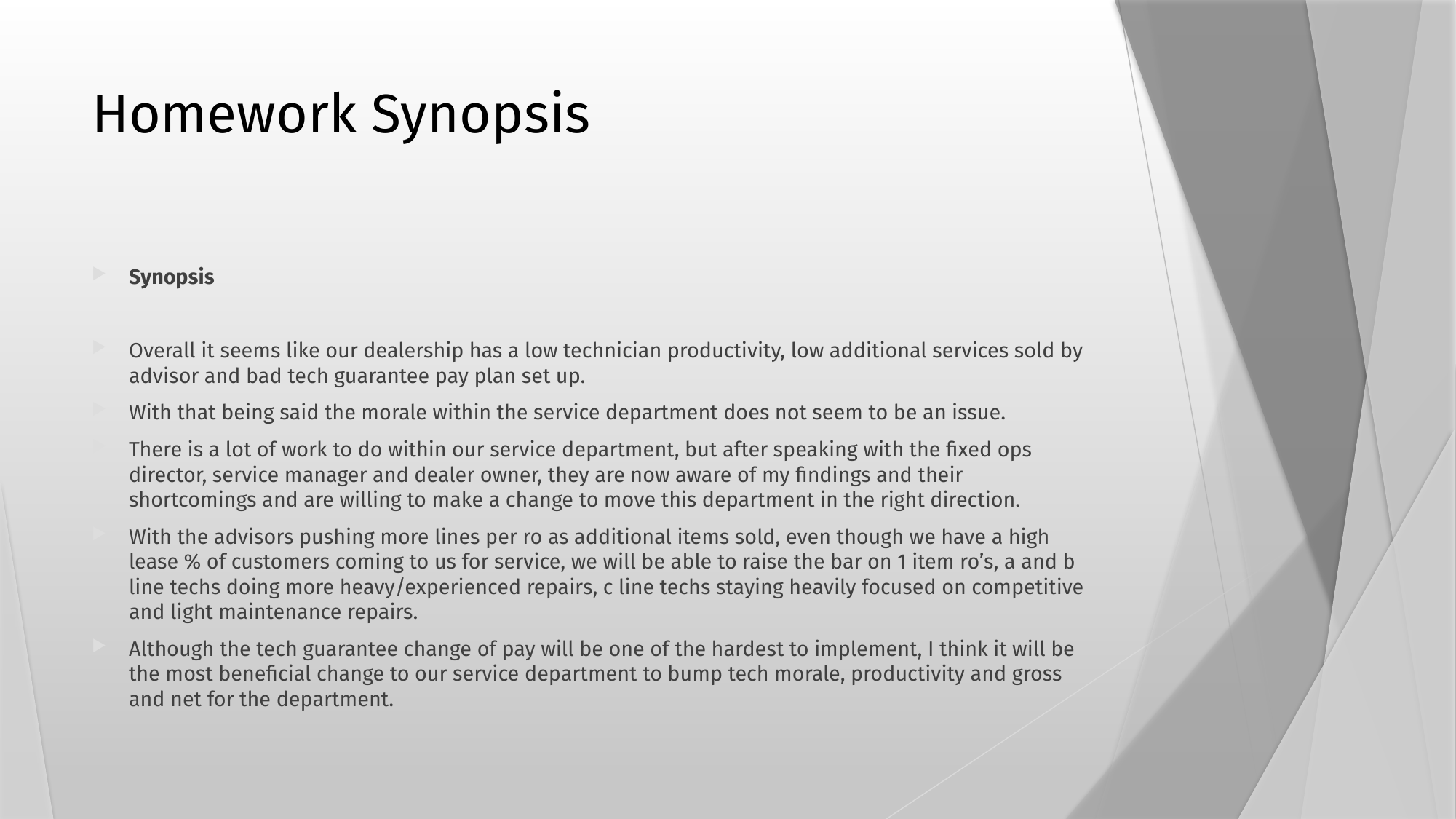

# Homework Synopsis
Synopsis

Overall it seems like our dealership has a low technician productivity, low additional services sold by advisor and bad tech guarantee pay plan set up.
With that being said the morale within the service department does not seem to be an issue.
There is a lot of work to do within our service department, but after speaking with the fixed ops director, service manager and dealer owner, they are now aware of my findings and their shortcomings and are willing to make a change to move this department in the right direction.
With the advisors pushing more lines per ro as additional items sold, even though we have a high lease % of customers coming to us for service, we will be able to raise the bar on 1 item ro’s, a and b line techs doing more heavy/experienced repairs, c line techs staying heavily focused on competitive and light maintenance repairs.
Although the tech guarantee change of pay will be one of the hardest to implement, I think it will be the most beneficial change to our service department to bump tech morale, productivity and gross and net for the department.